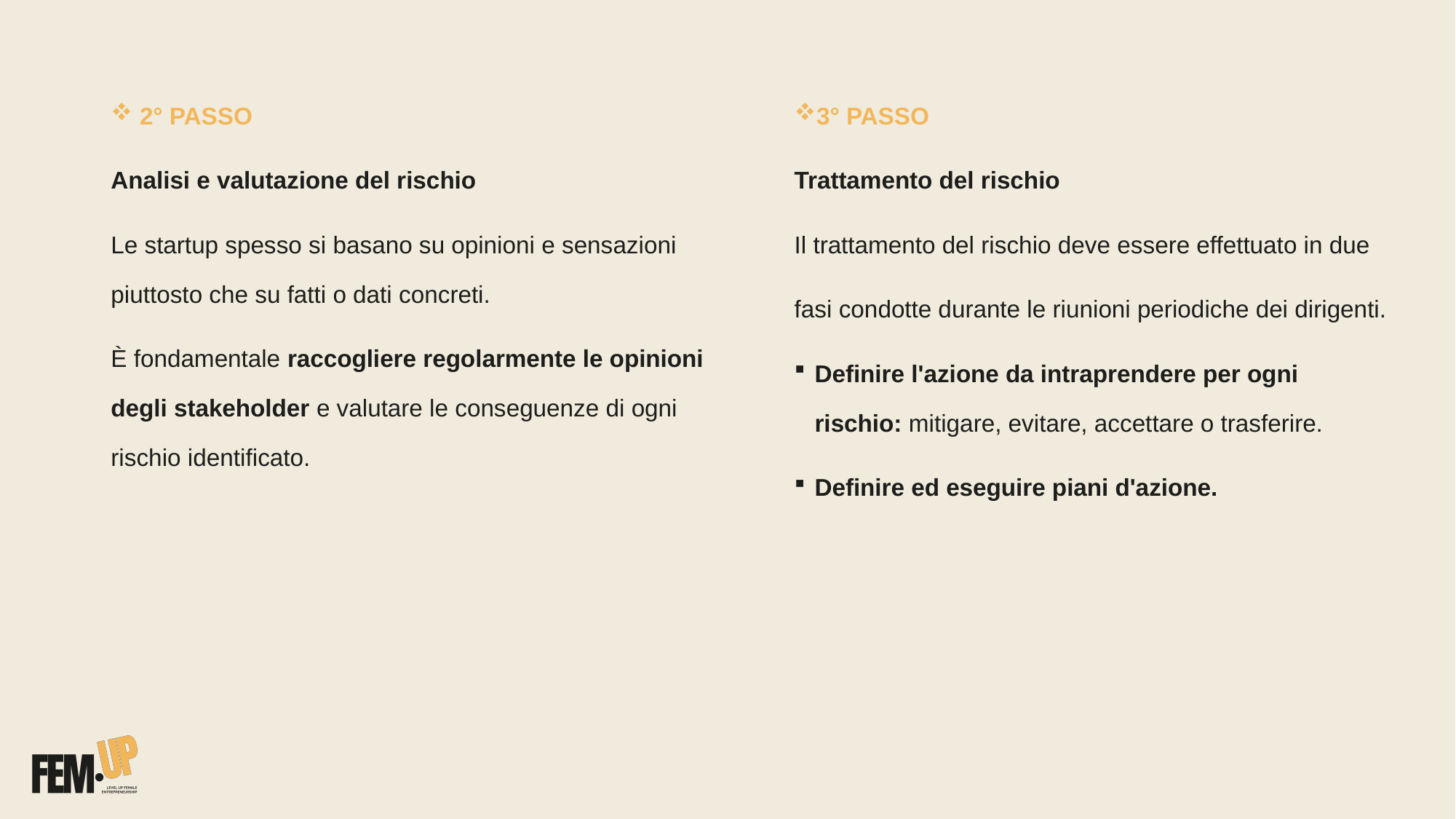

2° PASSO
Analisi e valutazione del rischio
Le startup spesso si basano su opinioni e sensazioni piuttosto che su fatti o dati concreti.
È fondamentale raccogliere regolarmente le opinioni degli stakeholder e valutare le conseguenze di ogni rischio identificato.

3° PASSO
Trattamento del rischio
Il trattamento del rischio deve essere effettuato in due
fasi condotte durante le riunioni periodiche dei dirigenti.
Definire l'azione da intraprendere per ogni rischio: mitigare, evitare, accettare o trasferire.
Definire ed eseguire piani d'azione.